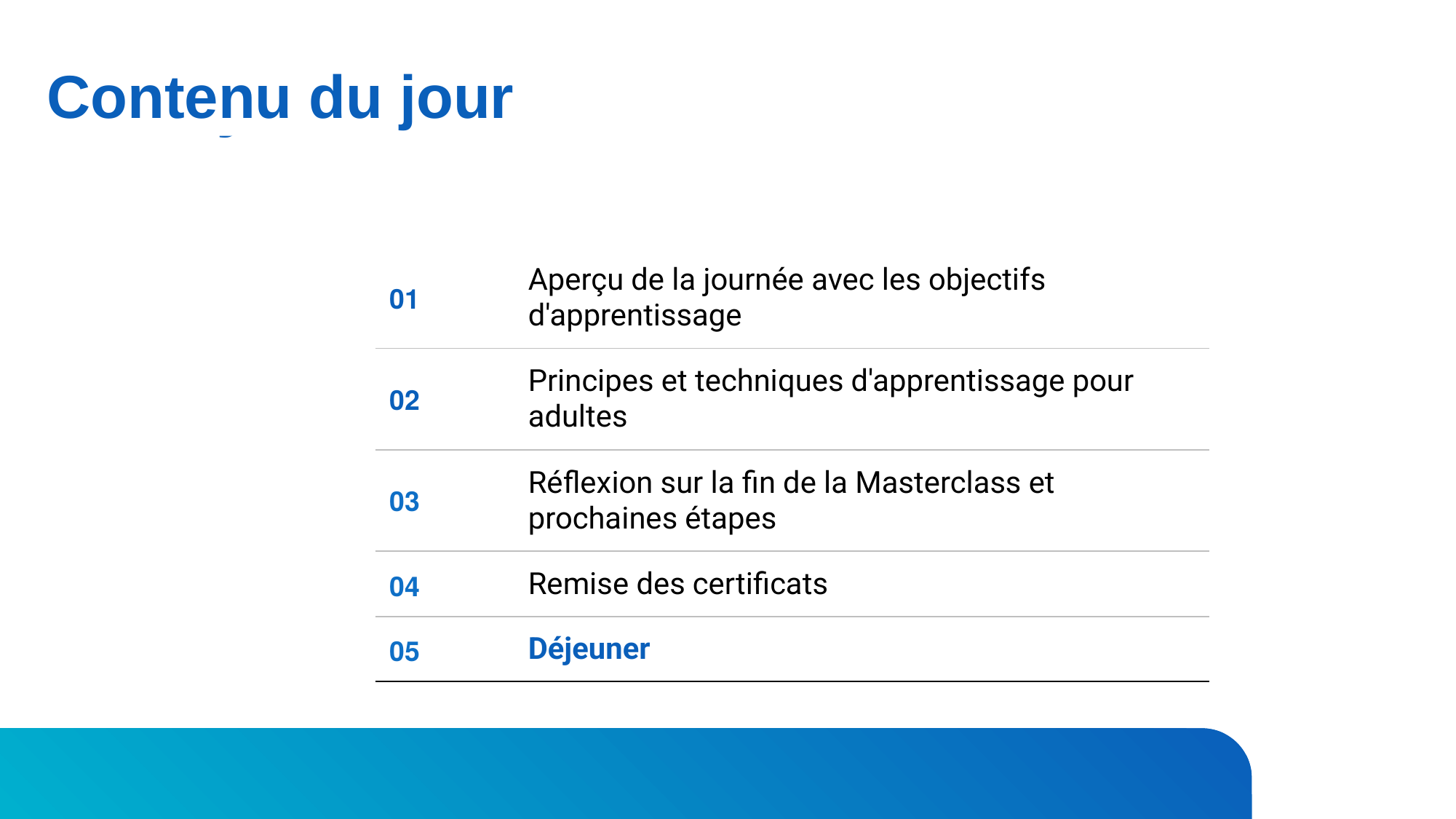

Contenu du jour
| 01 | Aperçu de la journée avec les objectifs d'apprentissage |
| --- | --- |
| 02 | Principes et techniques d'apprentissage pour adultes |
| 03 | Réflexion sur la fin de la Masterclass et prochaines étapes |
| 04 | Remise des certificats |
| 05 | Déjeuner |